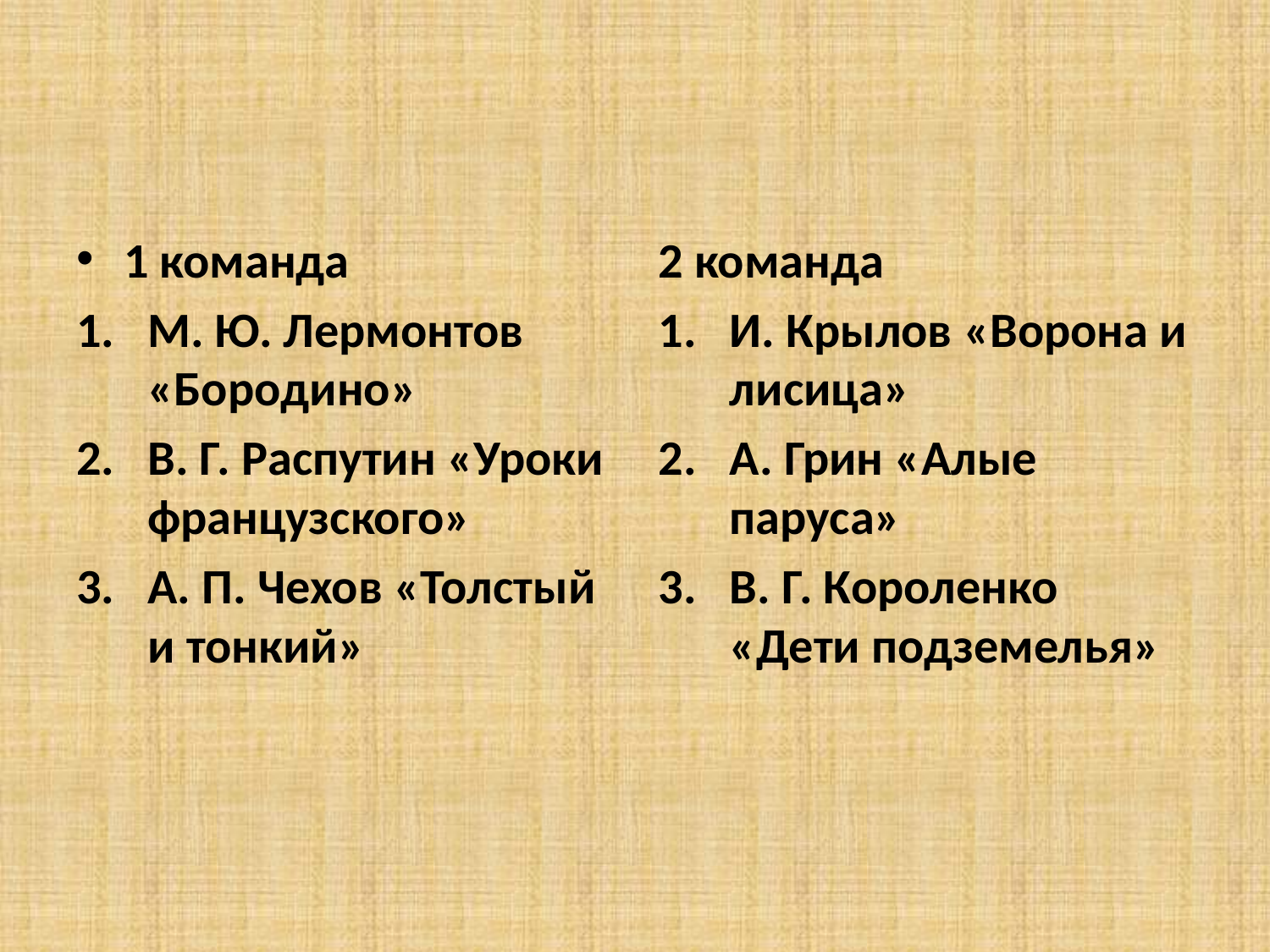

#
1 команда
М. Ю. Лермонтов «Бородино»
В. Г. Распутин «Уроки французского»
А. П. Чехов «Толстый и тонкий»

2 команда
И. Крылов «Ворона и лисица»
А. Грин «Алые паруса»
В. Г. Короленко «Дети подземелья»